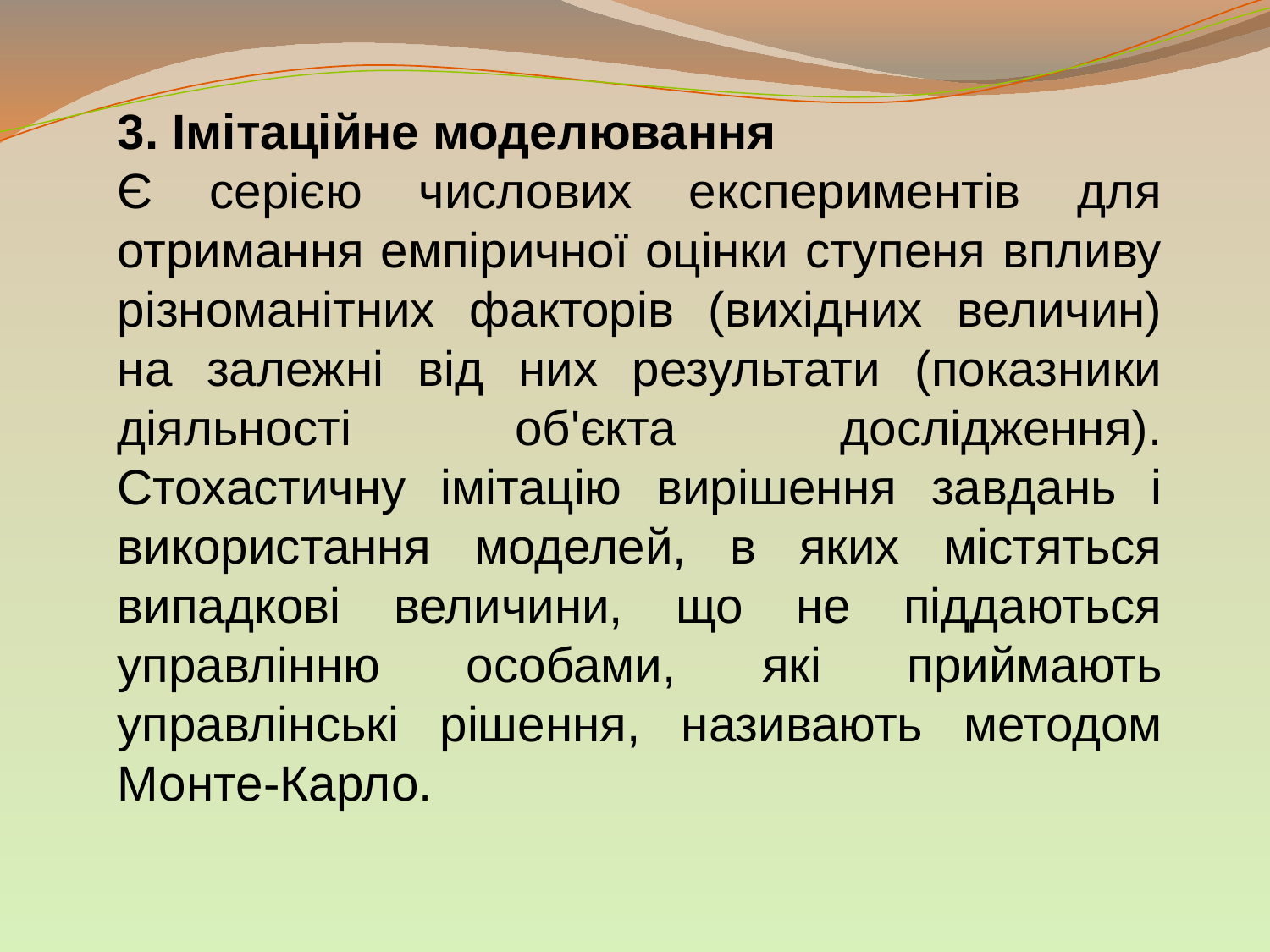

3. Імітаційне моделювання
Є серією числових експериментів для отримання емпіричної оцінки ступеня впливу різноманітних факторів (вихідних величин) на залежні від них результати (показники діяльності об'єкта дослідження). Стохастичну імітацію вирішення завдань і використання моделей, в яких містяться випадкові величини, що не піддаються управлінню особами, які приймають управлінські рішення, називають методом Монте-Карло.